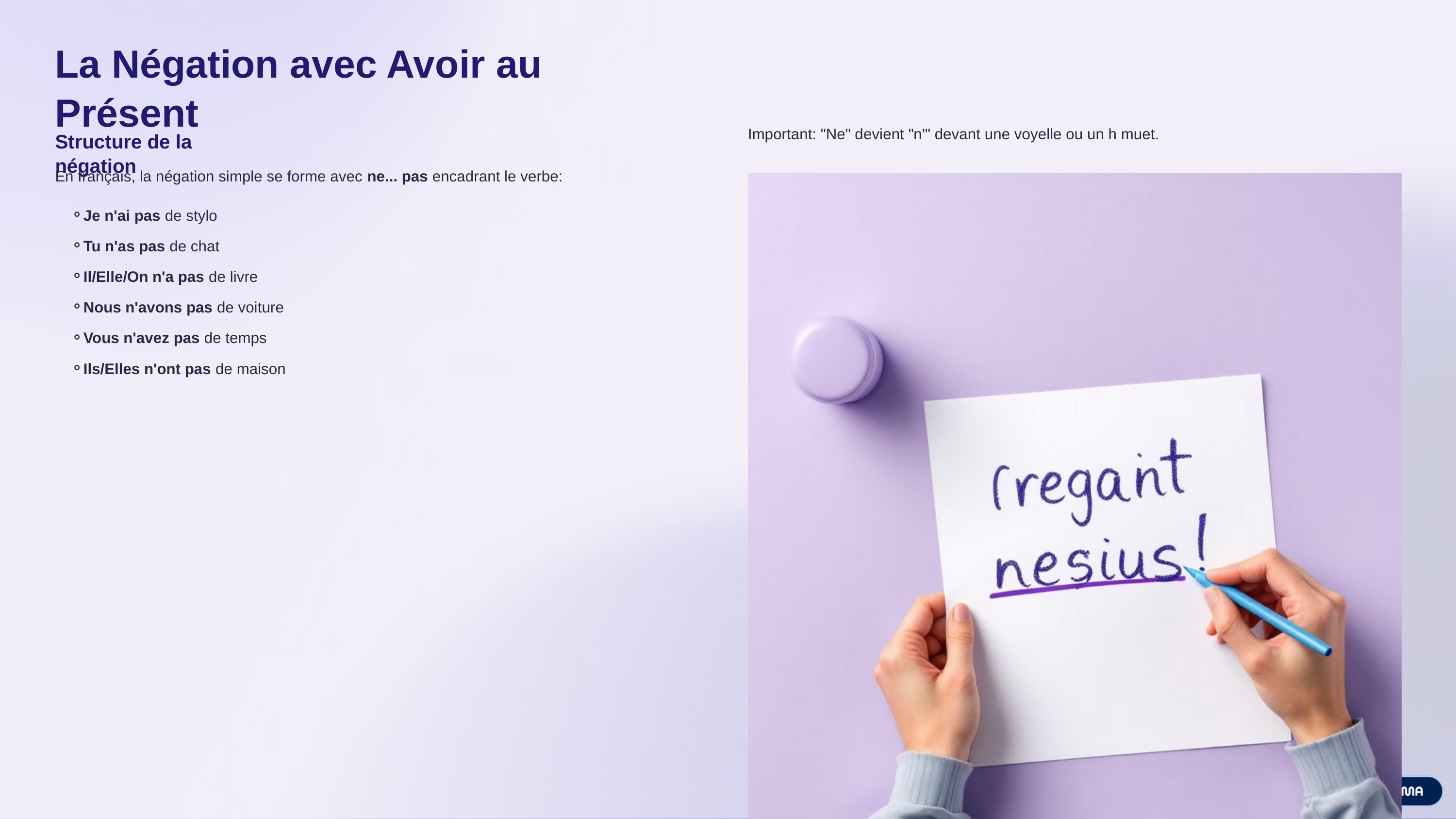

La Négation avec Avoir au Présent
Important: "Ne" devient "n'" devant une voyelle ou un h muet.
Structure de la négation
En français, la négation simple se forme avec ne... pas encadrant le verbe:

Je n'ai pas de stylo
Tu n'as pas de chat
Il/Elle/On n'a pas de livre
Nous n'avons pas de voiture
Vous n'avez pas de temps
Ils/Elles n'ont pas de maison

Notez que "de" remplace souvent les articles indéfinis (un, une, des) dans la forme négative.